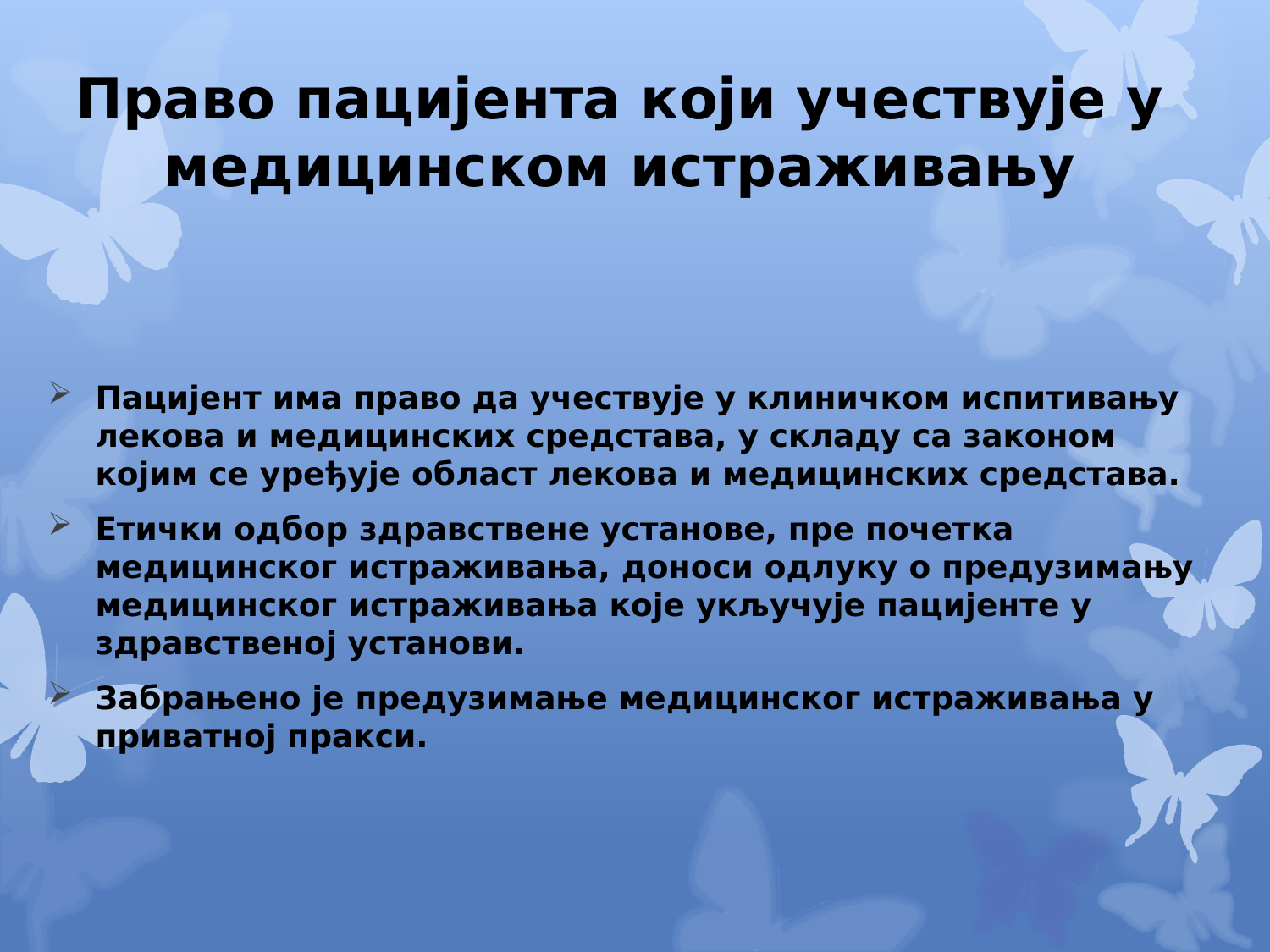

# Право пацијента који учествује у медицинском истраживању
Пацијент има право да учествује у клиничком испитивању лекова и медицинских средстава, у складу са законом којим се уређује област лекова и медицинских средстава.
Етички одбор здравствене установе, пре почетка медицинског истраживања, доноси одлуку о предузимању медицинског истраживања које укључује пацијенте у здравственој установи.
Забрањено је предузимање медицинског истраживања у приватној пракси.